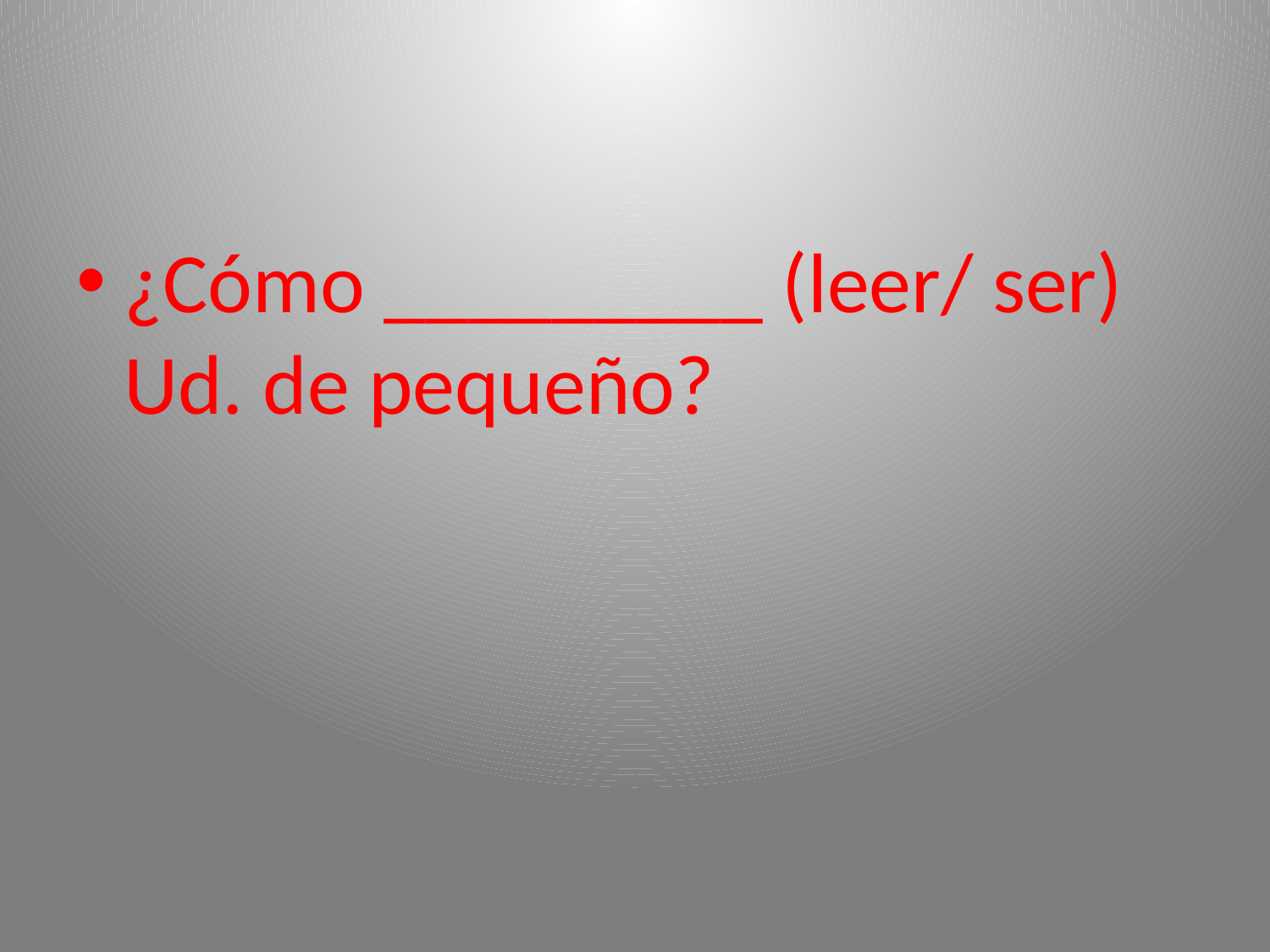

#
¿Cómo _________ (leer/ ser) Ud. de pequeño?